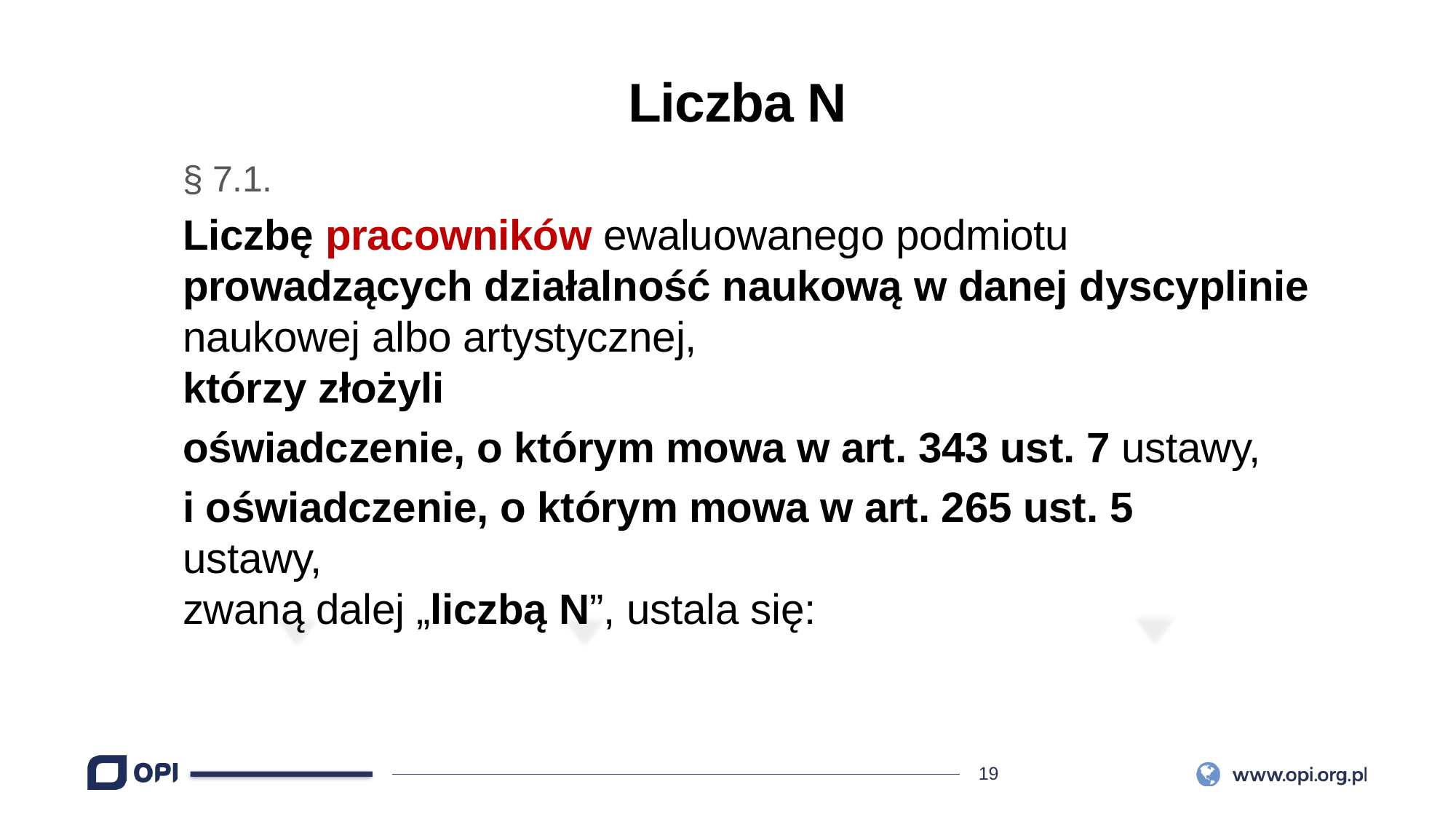

Liczba N
§ 7.1.
Liczbę pracowników ewaluowanego podmiotu
prowadzących działalność naukową w danej dyscyplinie naukowej albo artystycznej,
którzy złożyli
oświadczenie, o którym mowa w art. 343 ust. 7 ustawy,
i oświadczenie, o którym mowa w art. 265 ust. 5
ustawy,
zwaną dalej „liczbą N”, ustala się:

01
02
03

INFOGRAPHIC
INFOGRAPHIC